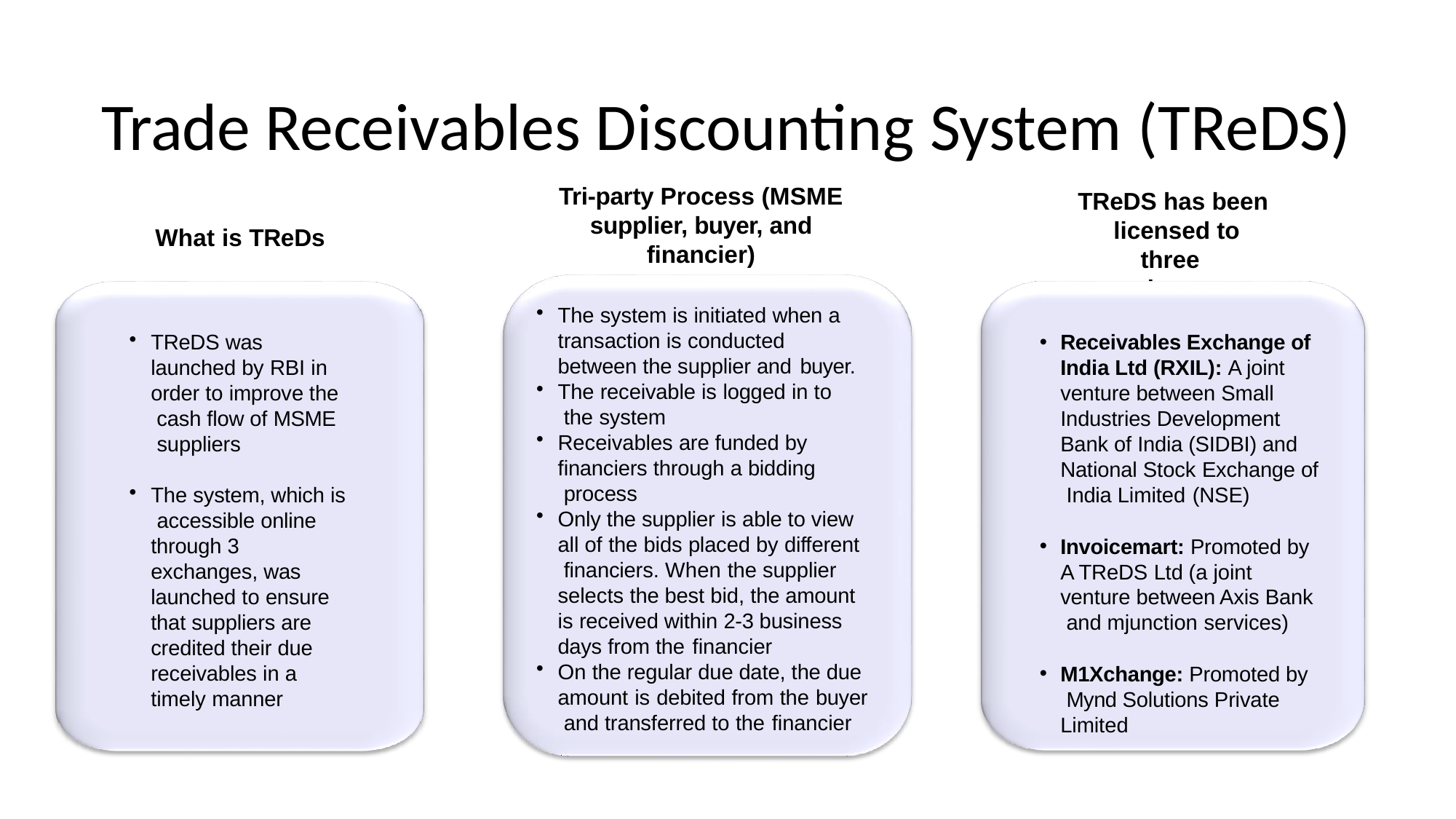

# Trade Receivables Discounting System (TReDS)
Tri-party Process (MSME  supplier, buyer, and  financier)
TReDS has been  licensed to three  exchanges:
What is TReDs

The system is initiated when a  transaction is conducted  between the supplier and buyer.
The receivable is logged in to  the system
Receivables are funded by  financiers through a bidding  process
Only the supplier is able to view  all of the bids placed by different  financiers. When the supplier  selects the best bid, the amount  is received within 2-3 business  days from the financier
On the regular due date, the due  amount is debited from the buyer  and transferred to the financier
TReDS was  launched by RBI in  order to improve the  cash flow of MSME  suppliers
Receivables Exchange of  India Ltd (RXIL): A joint  venture between Small  Industries Development  Bank of India (SIDBI) and  National Stock Exchange of  India Limited (NSE)
The system, which is  accessible online  through 3  exchanges, was  launched to ensure  that suppliers are  credited their due  receivables in a  timely manner
Invoicemart: Promoted by  A TReDS Ltd (a joint  venture between Axis Bank  and mjunction services)
M1Xchange: Promoted by  Mynd Solutions Private  Limited